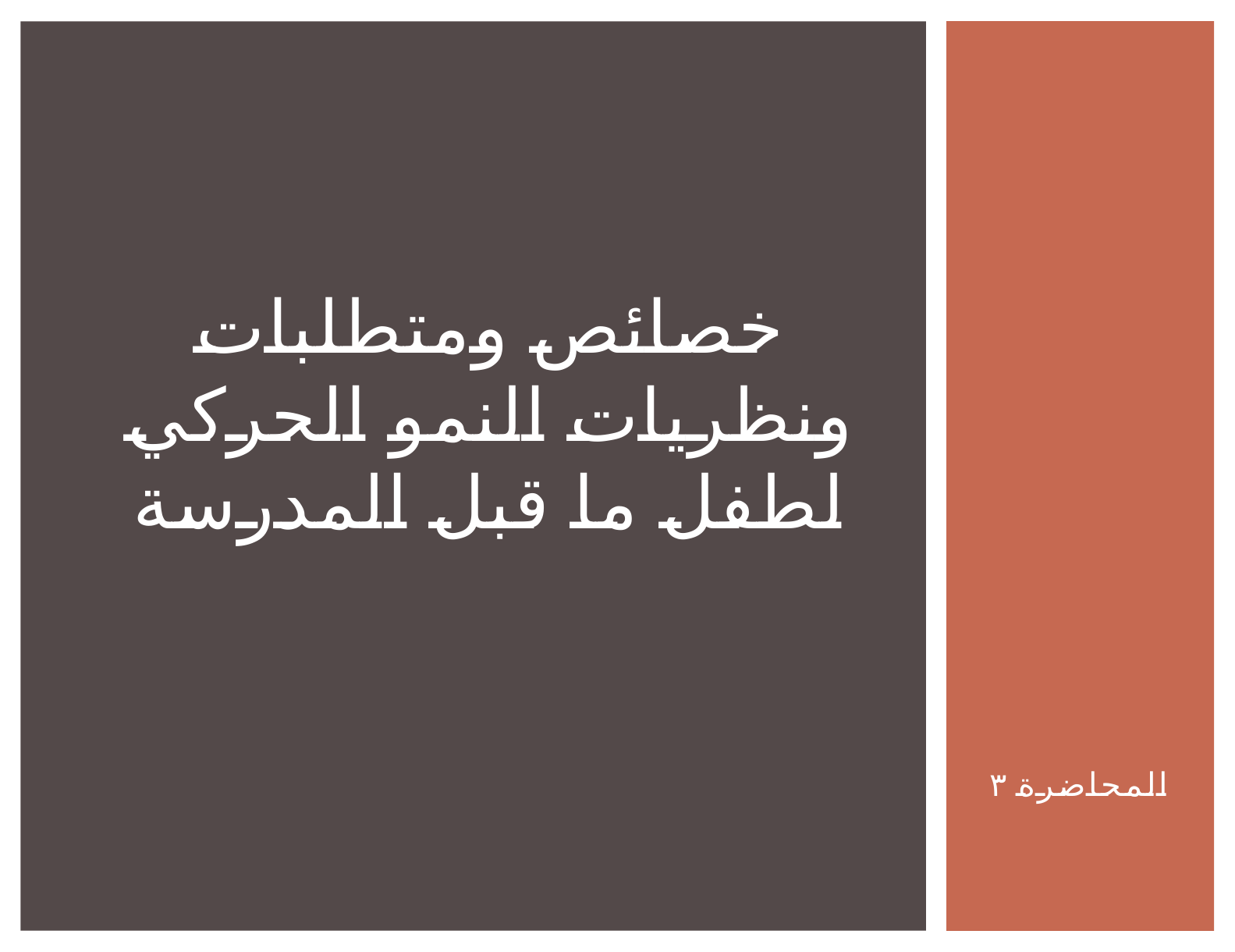

# خصائص ومتطلبات ونظريات النمو الحركي لطفل ما قبل المدرسة
المحاضرة ٣